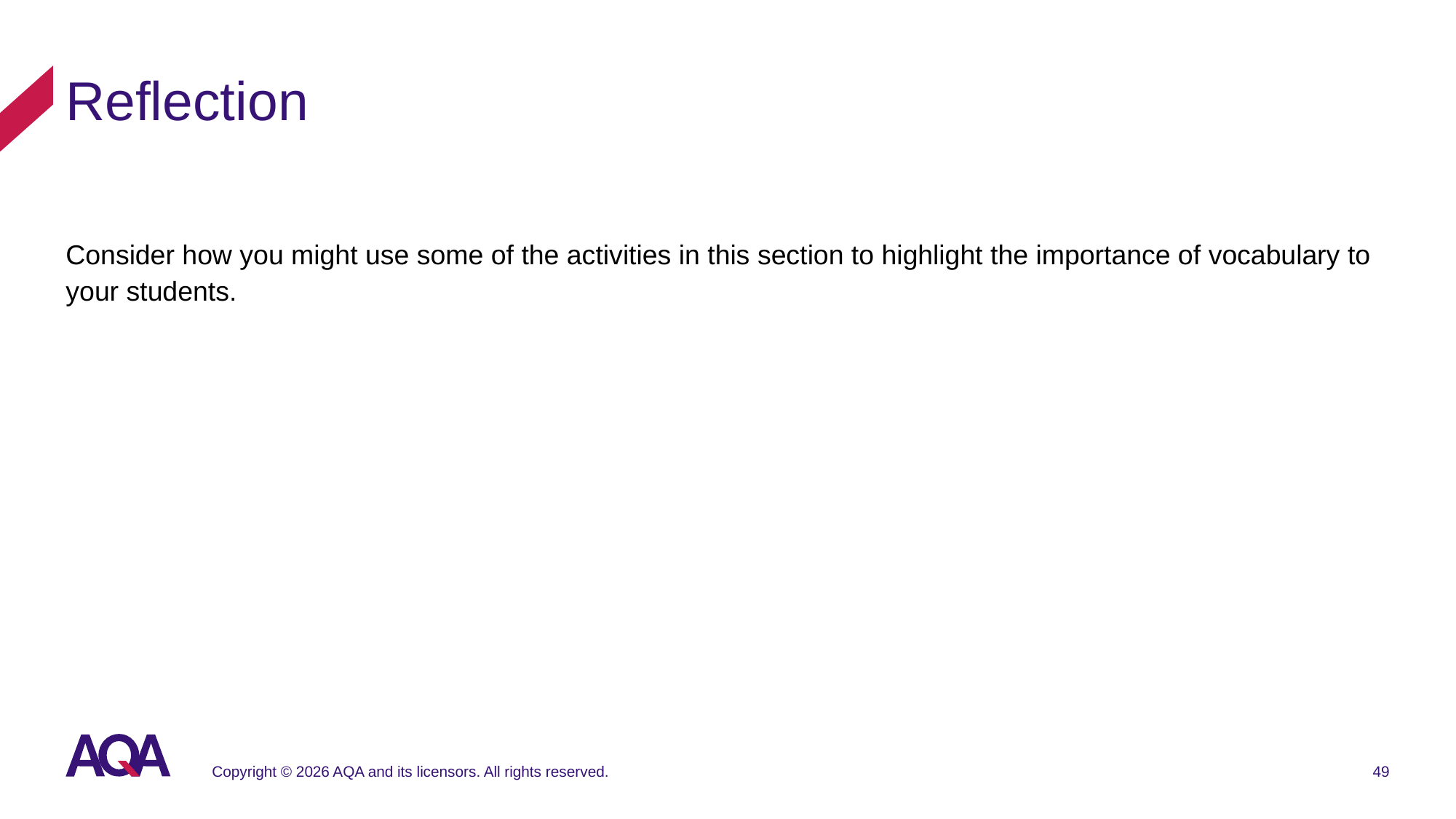

# Reflection
Consider how you might use some of the activities in this section to highlight the importance of vocabulary to your students.

Copyright © 2026 AQA and its licensors. All rights reserved.
49